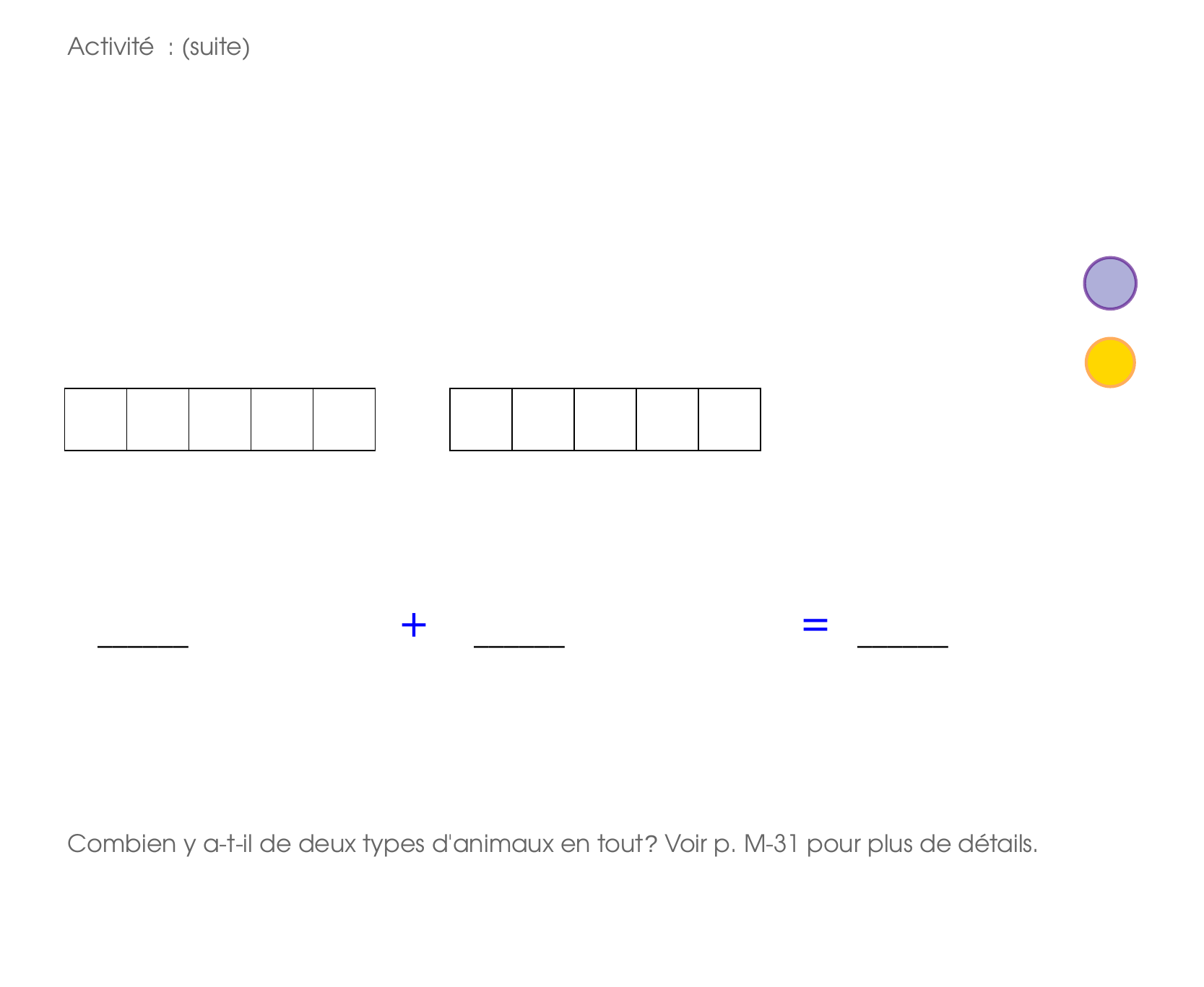

Activité  : (suite)

|  |  |  |  |  |
| --- | --- | --- | --- | --- |
|  |  |  |  |  |
| --- | --- | --- | --- | --- |
+
=
______
______
______
Combien y a-t-il de deux types d'animaux en tout? Voir p. M-31 pour plus de détails.